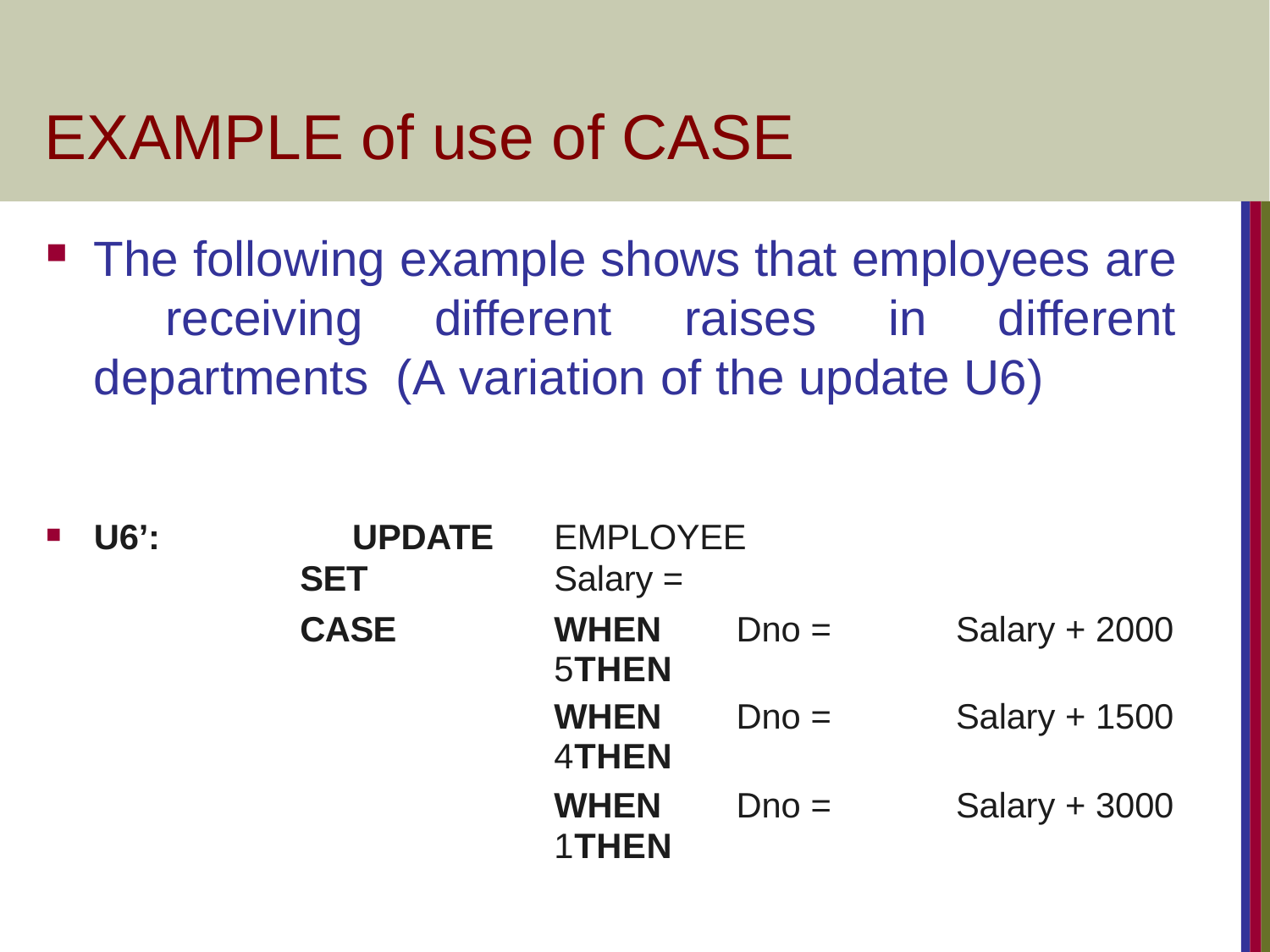

# EXAMPLE of use of CASE
The following example shows that employees are  receiving different raises in different departments  (A variation of the update U6)
| U6’: UPDATE | EMPLOYEE |  |
| --- | --- | --- |
| SET | Salary = |  |
| CASE | WHEN Dno = 5THEN | Salary + 2000 |
|  | WHEN Dno = 4THEN | Salary + 1500 |
|  | WHEN Dno = 1THEN | Salary + 3000 |